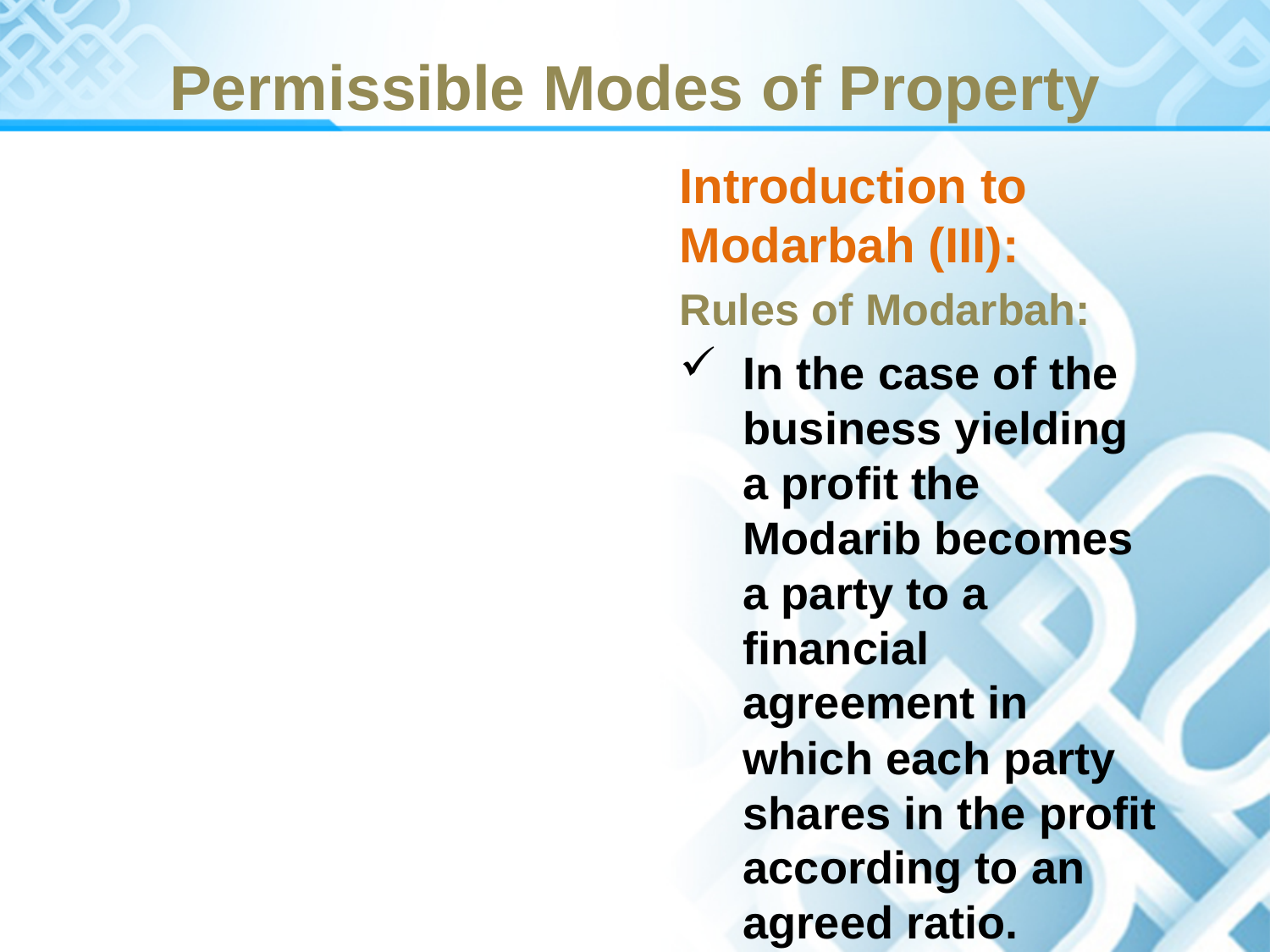

Permissible Modes of Property
Introduction to Modarbah (III):
Rules of Modarbah:
In the case of the business yielding a profit the Modarib becomes a party to a financial agreement in which each party shares in the profit according to an agreed ratio.